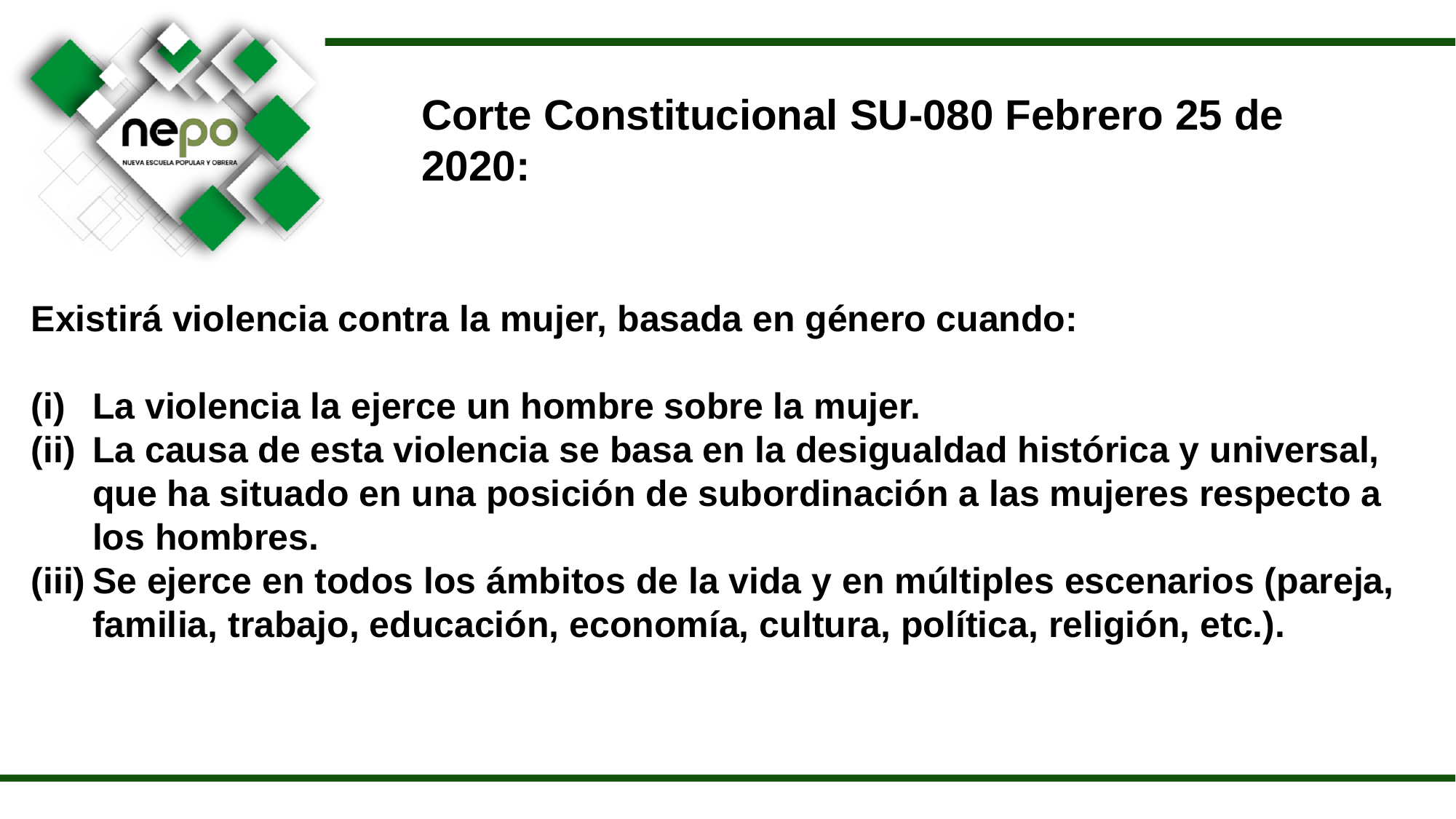

Corte Constitucional SU-080 Febrero 25 de 2020:
Existirá violencia contra la mujer, basada en género cuando:

La violencia la ejerce un hombre sobre la mujer.
La causa de esta violencia se basa en la desigualdad histórica y universal, que ha situado en una posición de subordinación a las mujeres respecto a los hombres.
Se ejerce en todos los ámbitos de la vida y en múltiples escenarios (pareja, familia, trabajo, educación, economía, cultura, política, religión, etc.).